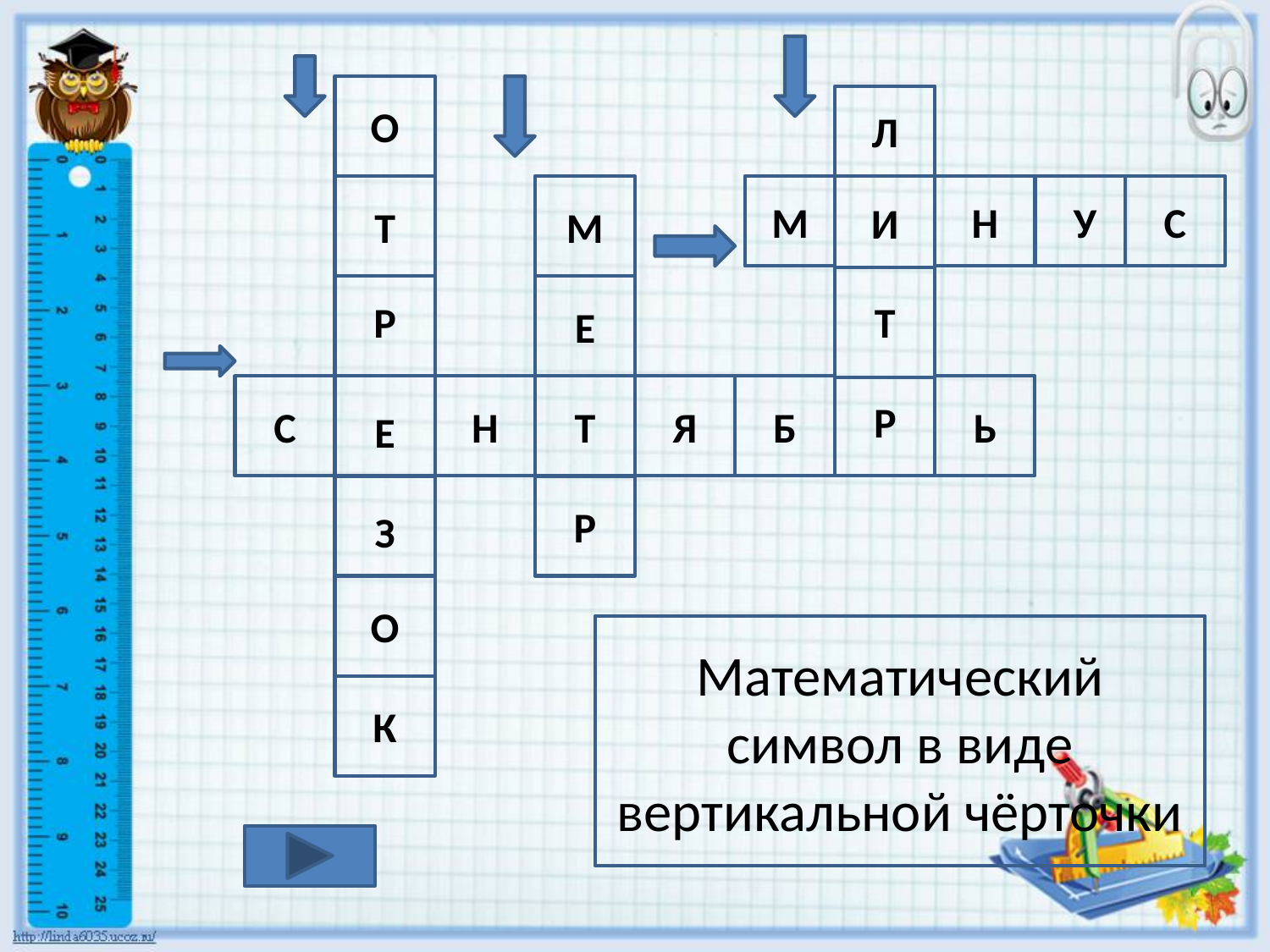

О

Л
Т
М
М
И
Н
У
С

Р
Т
Е

Р
С
Е
Н
Т
Я
Б
Ь
З
Р
О
Математический символ в виде вертикальной чёрточки
К